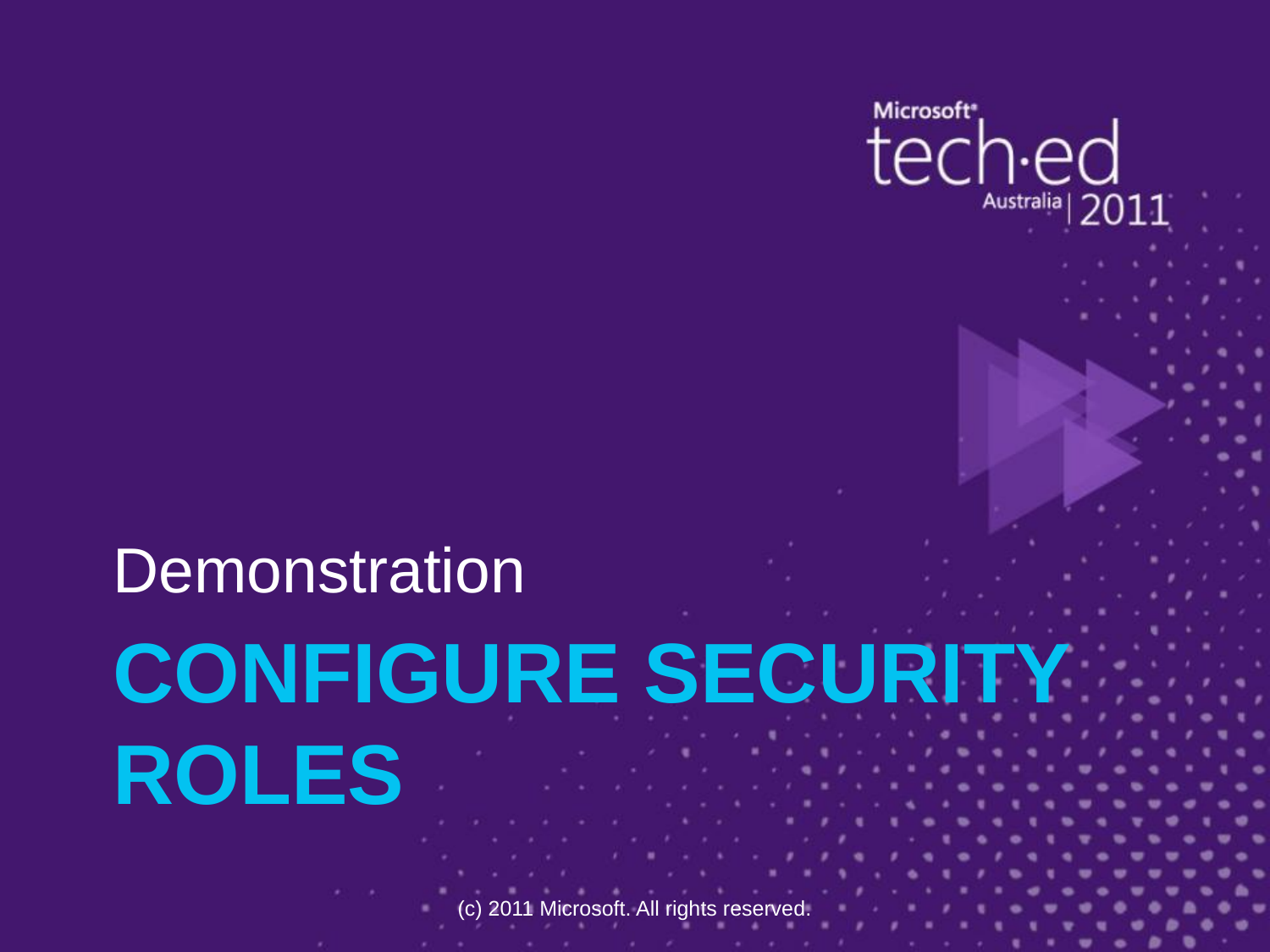

Demonstration
# Configure Security Roles
(c) 2011 Microsoft. All rights reserved.